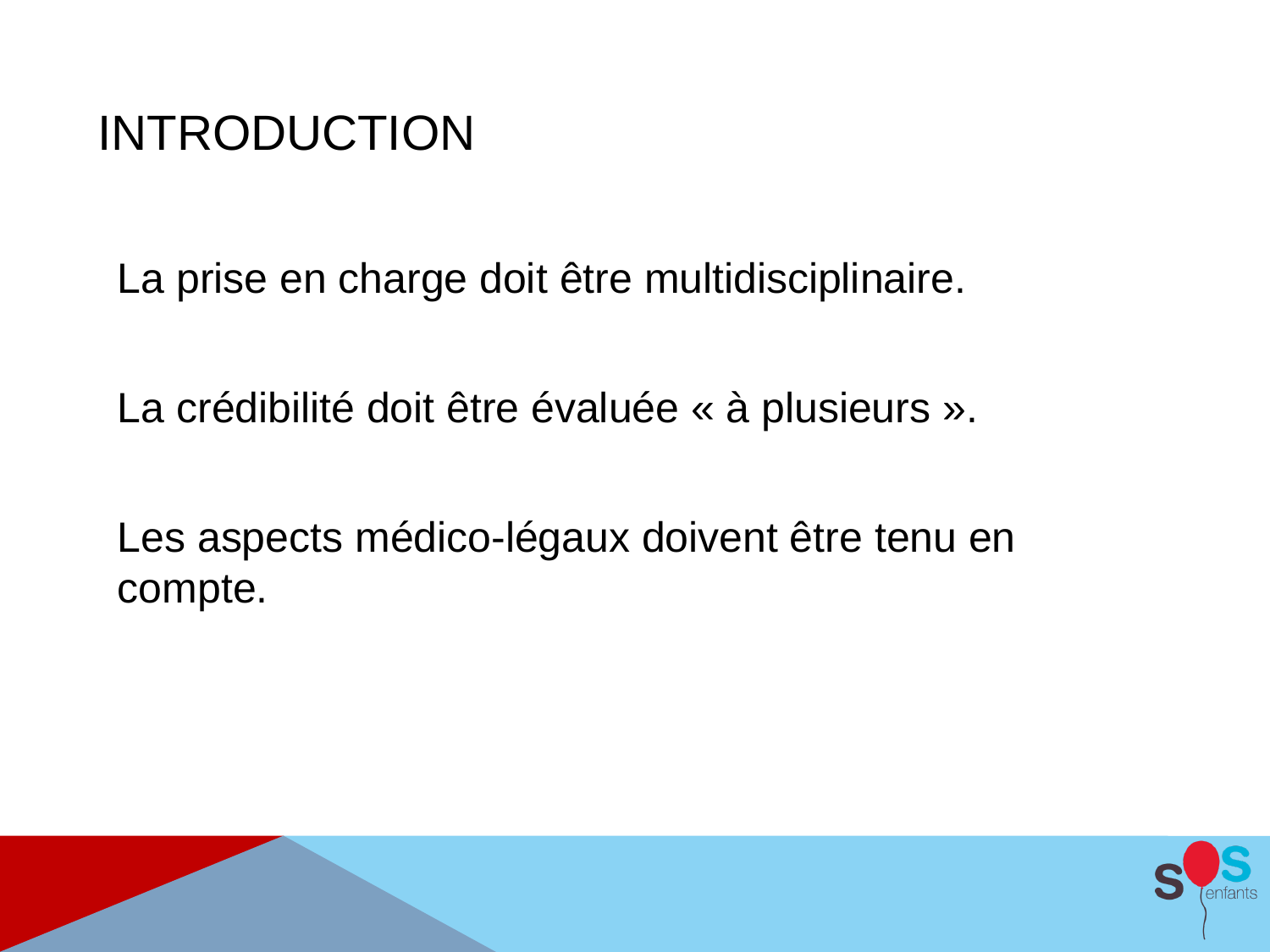

Introduction
La prise en charge doit être multidisciplinaire.

La crédibilité doit être évaluée « à plusieurs ».

Les aspects médico-légaux doivent être tenu en compte.